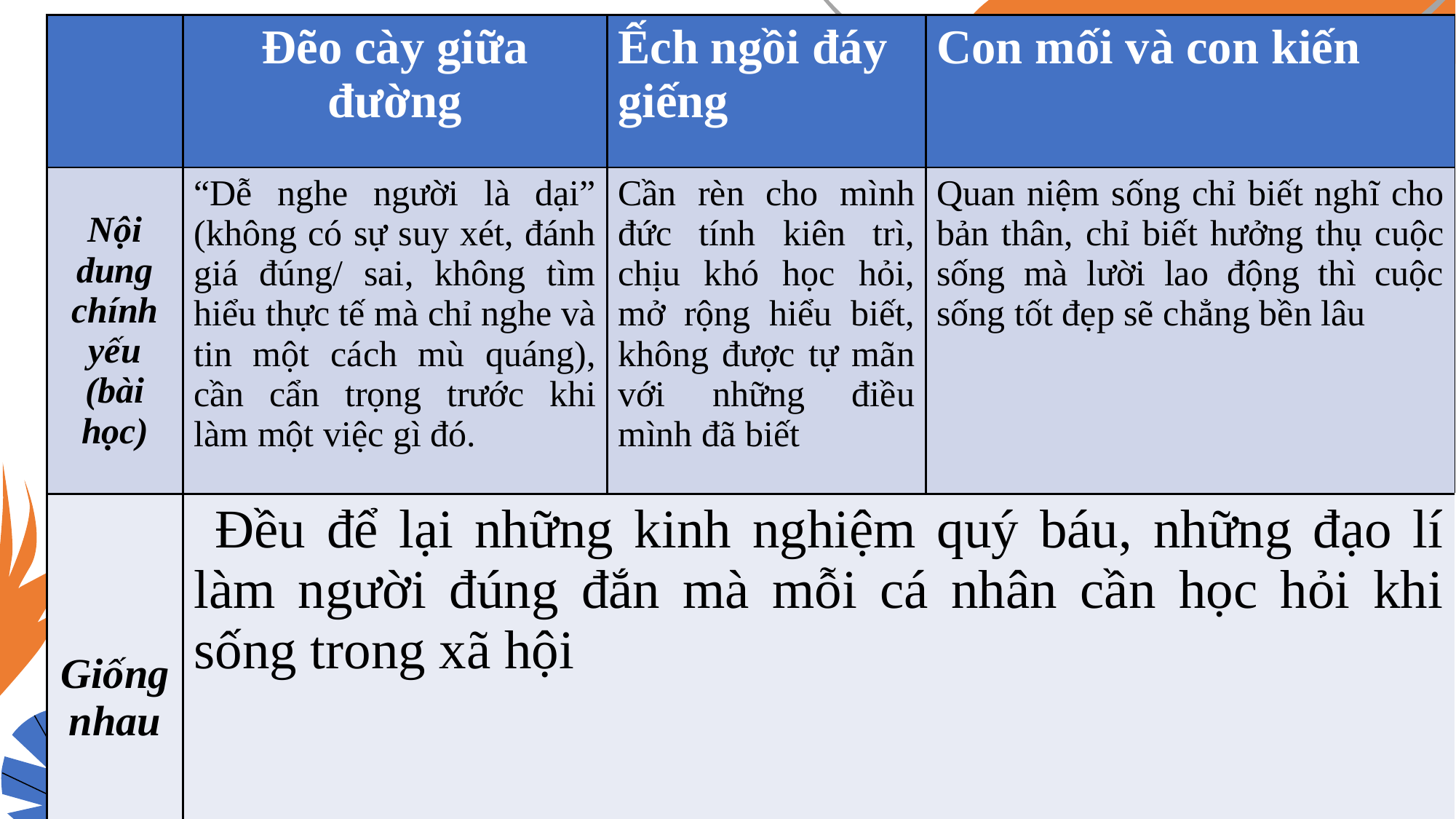

|  | Đẽo cày giữa đường | Ếch ngồi đáy giếng | Con mối và con kiến |
| --- | --- | --- | --- |
| Nội dung chính yếu (bài học) | “Dễ nghe người là dại” (không có sự suy xét, đánh giá đúng/ sai, không tìm hiểu thực tế mà chỉ nghe và tin một cách mù quáng), cần cẩn trọng trước khi làm một việc gì đó. | Cần rèn cho mình đức tính kiên trì, chịu khó học hỏi, mở rộng hiểu biết, không được tự mãn với những điều mình đã biết | Quan niệm sống chỉ biết nghĩ cho bản thân, chỉ biết hưởng thụ cuộc sống mà lười lao động thì cuộc sống tốt đẹp sẽ chẳng bền lâu |
| Giống nhau | Đều để lại những kinh nghiệm quý báu, những đạo lí làm người đúng đắn mà mỗi cá nhân cần học hỏi khi sống trong xã hội |  |  |